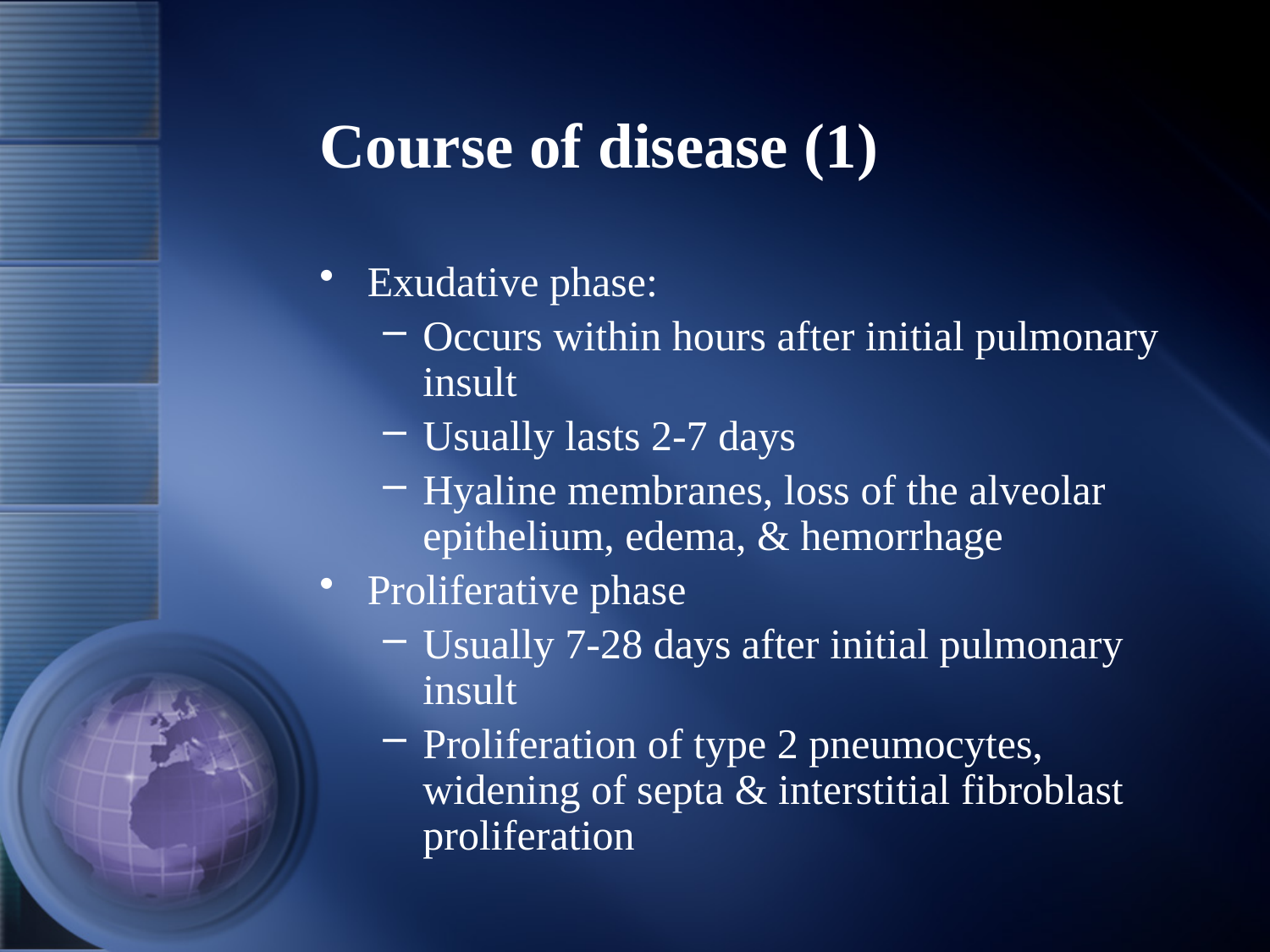

# Course of disease (1)
Exudative phase:
Occurs within hours after initial pulmonary insult
Usually lasts 2-7 days
Hyaline membranes, loss of the alveolar epithelium, edema, & hemorrhage
Proliferative phase
Usually 7-28 days after initial pulmonary insult
Proliferation of type 2 pneumocytes, widening of septa & interstitial fibroblast proliferation